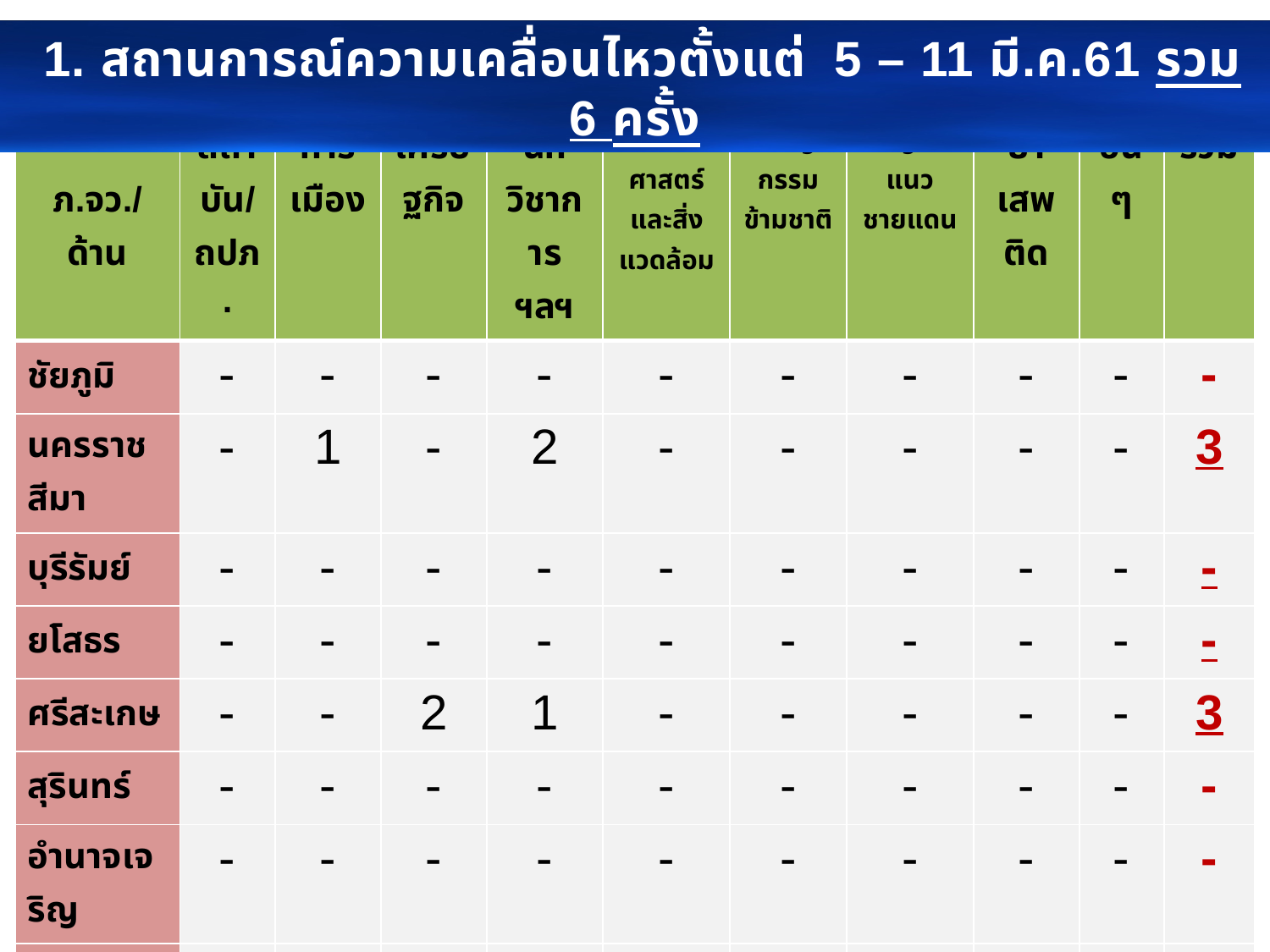

1. สถานการณ์ความเคลื่อนไหวตั้งแต่  5 – 11 มี.ค.61 รวม 6 ครั้ง
| ภ.จว./ด้าน | สถาบัน/ ถปภ. | การ เมือง | เศรษฐกิจ | นักวิชาการ ฯลฯ | วิทยา ศาสตร์ และสิ่งแวดล้อม | อาชญา กรรม ข้ามชาติ | ปัญหา แนวชายแดน | ยาเสพติด | อื่นๆ | รวม |
| --- | --- | --- | --- | --- | --- | --- | --- | --- | --- | --- |
| ชัยภูมิ | - | - | - | - | - | - | - | - | - | - |
| นครราชสีมา | - | 1 | - | 2 | - | - | - | - | - | 3 |
| บุรีรัมย์ | - | - | - | - | - | - | - | - | - | - |
| ยโสธร | - | - | - | - | - | - | - | - | - | - |
| ศรีสะเกษ | - | - | 2 | 1 | - | - | - | - | - | 3 |
| สุรินทร์ | - | - | - | - | - | - | - | - | - | - |
| อำนาจเจริญ | - | - | - | - | - | - | - | - | - | - |
| อุบลราชธานี | - | - | - | - | - | - | - | - | - | - |
| รวม | - | 1 | 2 | 3 | - | - | - | - | - | 6 |